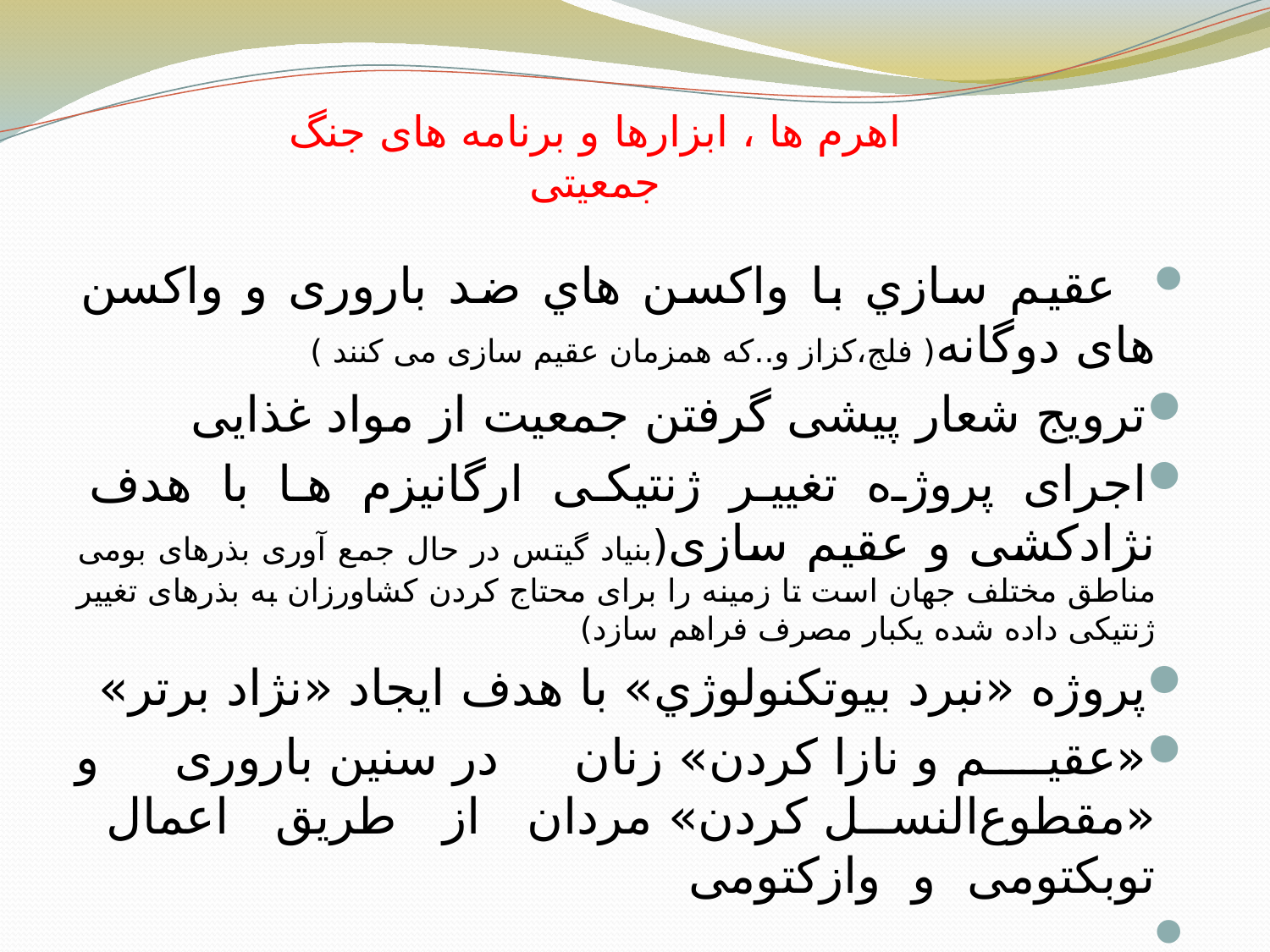

# اهرم ها ، ابزارها و برنامه های جنگ جمعیتی
  عقيم سازي با واكسن هاي ضد باروری و واکسن های دوگانه( فلج،کزاز و..که همزمان عقیم سازی می کنند )
ترویج شعار پیشی گرفتن جمعیت از مواد غذایی
اجرای پروژه تغییر ژنتیکی ارگانیزم ها با هدف نژادکشی و عقیم سازی(بنیاد گیتس در حال جمع آوری بذرهای بومی مناطق مختلف جهان است تا زمینه را برای محتاج کردن کشاورزان به بذرهای تغییر ژنتیکی داده شده یکبار مصرف فراهم سازد)
پروژه «نبرد بيوتكنولوژي» با هدف ايجاد «نژاد برتر»
«عقیم و نازا کردن» زنان در سنین باروری و «مقطوع‌النسل کردن» مردان از طریق اعمال توبکتومی  و  وازکتومی